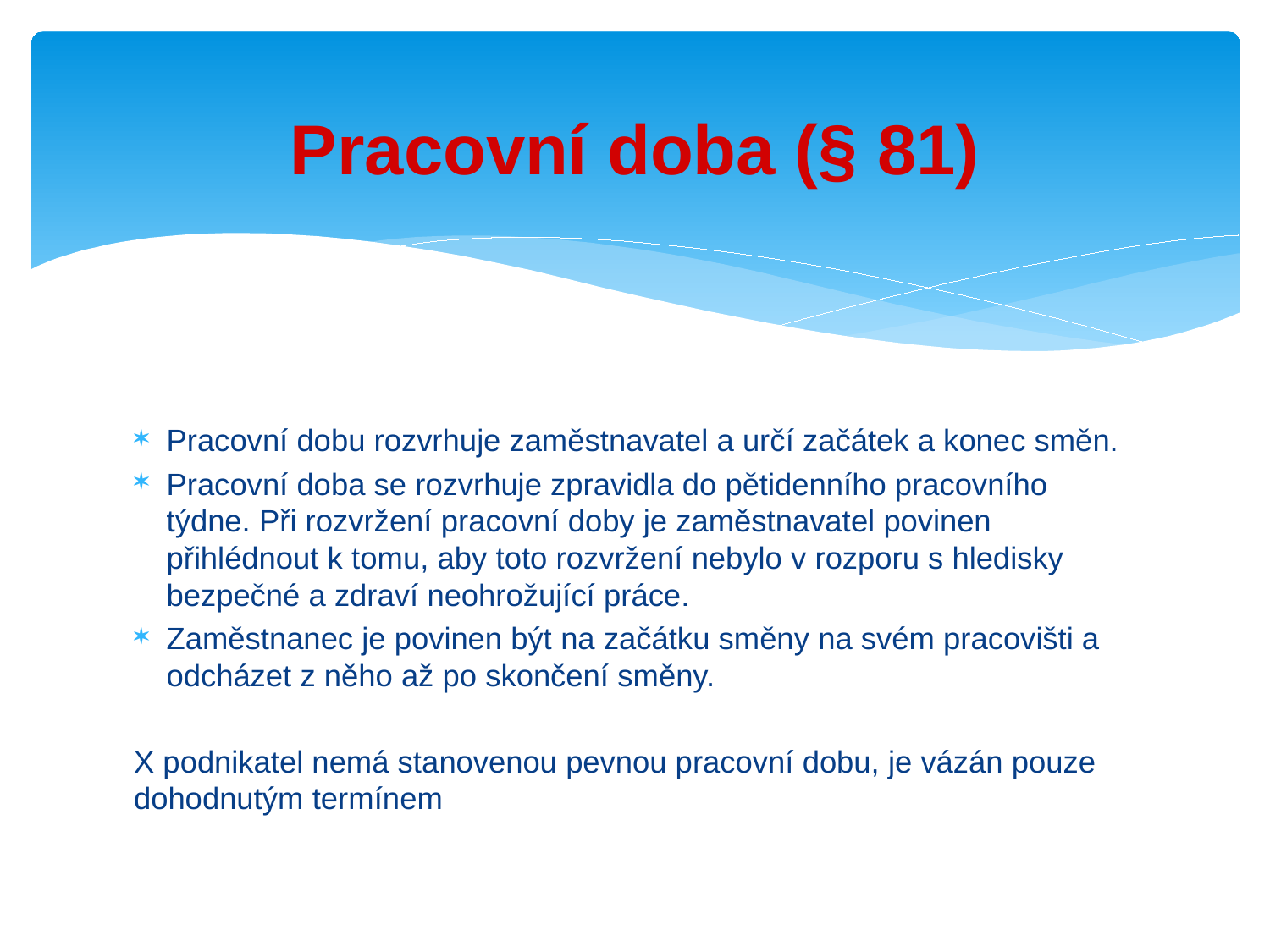

# Pracovní doba (§ 81)

Pracovní dobu rozvrhuje zaměstnavatel a určí začátek a konec směn.
Pracovní doba se rozvrhuje zpravidla do pětidenního pracovního týdne. Při rozvržení pracovní doby je zaměstnavatel povinen přihlédnout k tomu, aby toto rozvržení nebylo v rozporu s hledisky bezpečné a zdraví neohrožující práce.
Zaměstnanec je povinen být na začátku směny na svém pracovišti a odcházet z něho až po skončení směny.

X podnikatel nemá stanovenou pevnou pracovní dobu, je vázán pouze dohodnutým termínem